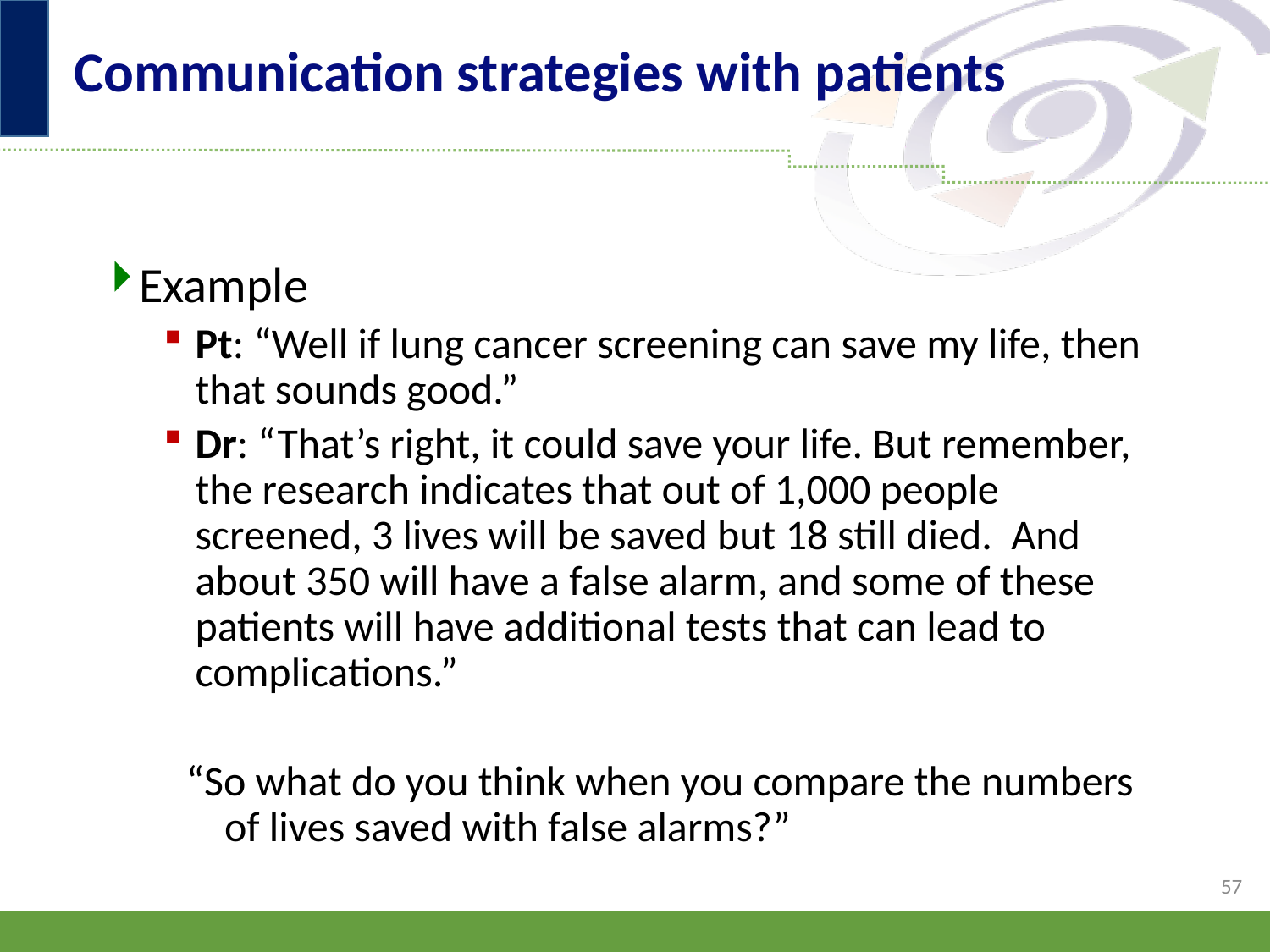

# Communication strategies with patients
Example
Pt: “Well if lung cancer screening can save my life, then that sounds good.”
Dr: “That’s right, it could save your life. But remember, the research indicates that out of 1,000 people screened, 3 lives will be saved but 18 still died.  And about 350 will have a false alarm, and some of these patients will have additional tests that can lead to complications.”

“So what do you think when you compare the numbers        of lives saved with false alarms?”
57